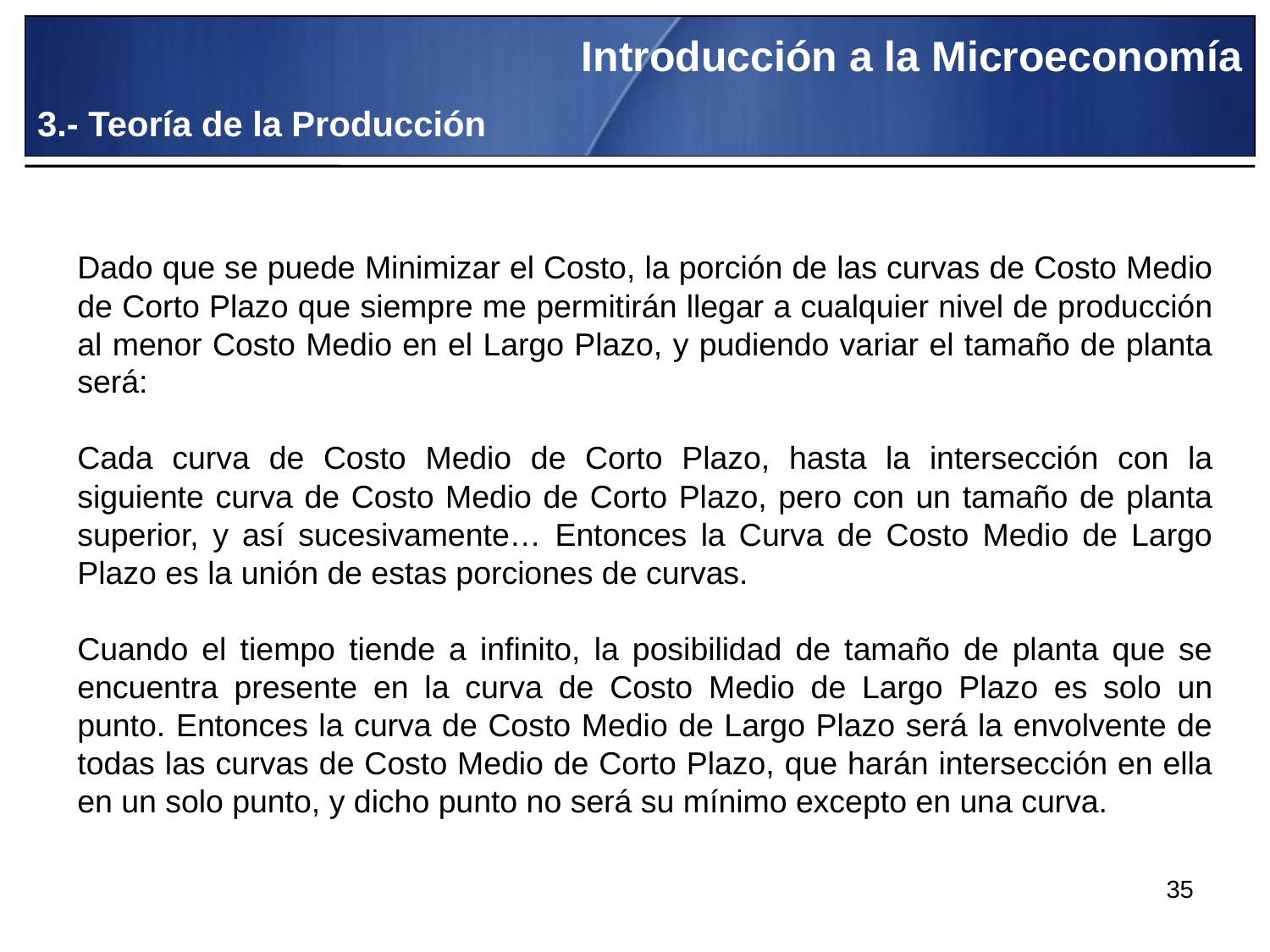

Introducción a la Microeconomía
3.- Teoría de la Producción

Dado que se puede Minimizar el Costo, la porción de las curvas de Costo Medio de Corto Plazo que siempre me permitirán llegar a cualquier nivel de producción al menor Costo Medio en el Largo Plazo, y pudiendo variar el tamaño de planta será:

Cada curva de Costo Medio de Corto Plazo, hasta la intersección con la siguiente curva de Costo Medio de Corto Plazo, pero con un tamaño de planta superior, y así sucesivamente… Entonces la Curva de Costo Medio de Largo Plazo es la unión de estas porciones de curvas.

Cuando el tiempo tiende a infinito, la posibilidad de tamaño de planta que se encuentra presente en la curva de Costo Medio de Largo Plazo es solo un punto. Entonces la curva de Costo Medio de Largo Plazo será la envolvente de todas las curvas de Costo Medio de Corto Plazo, que harán intersección en ella en un solo punto, y dicho punto no será su mínimo excepto en una curva.
35